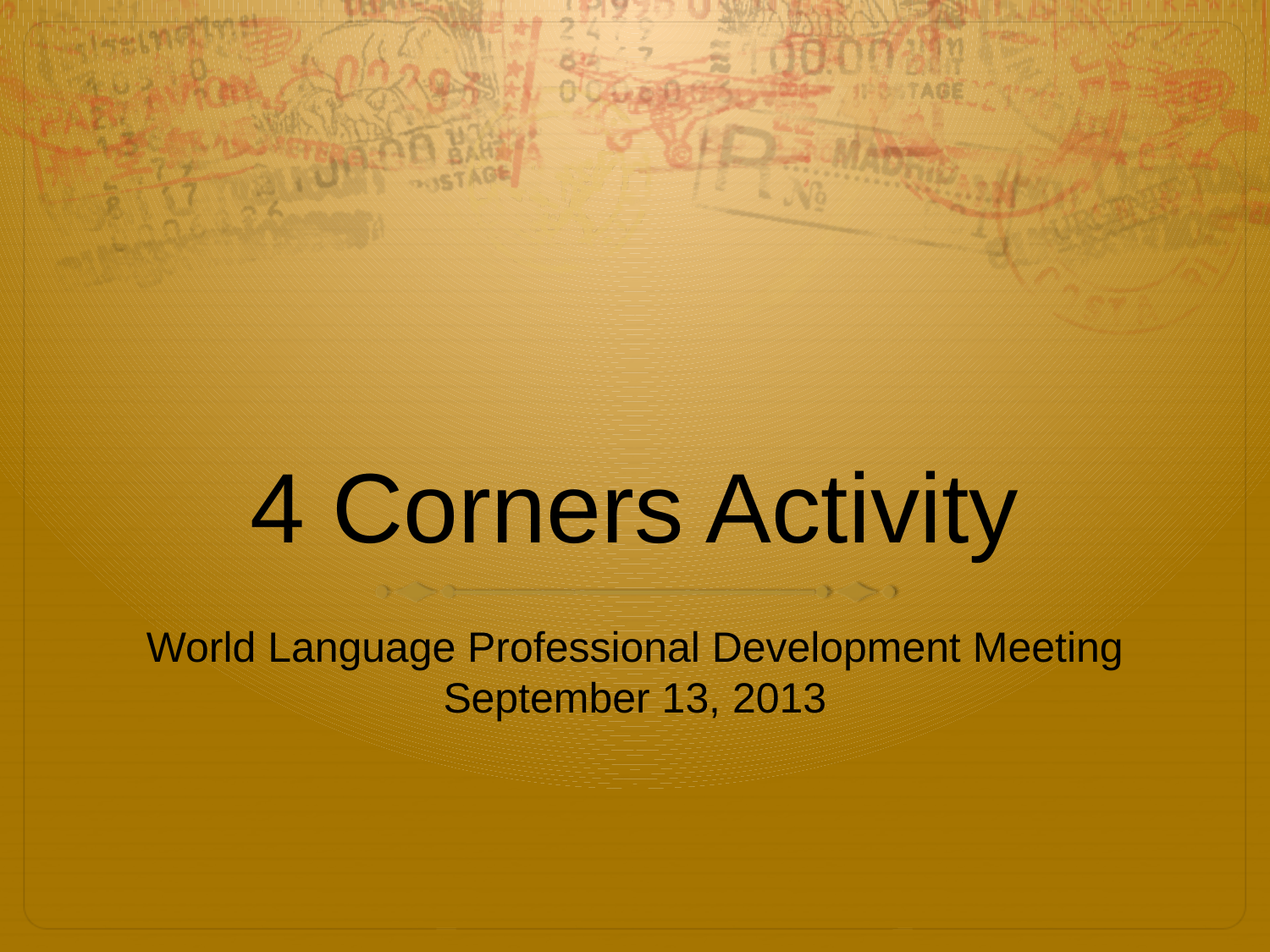

# 4 Corners Activity
World Language Professional Development Meeting
September 13, 2013